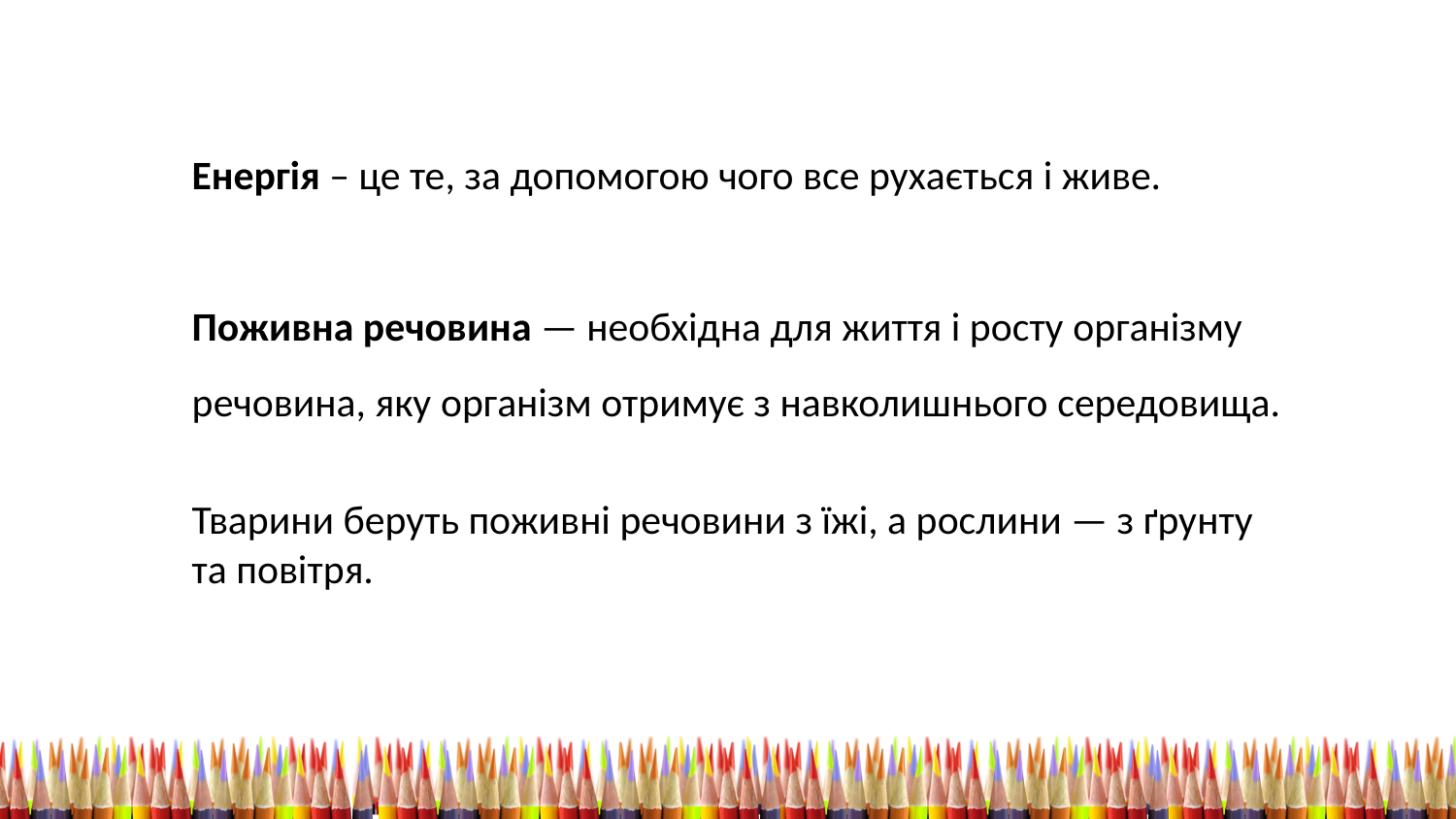

Енергія – це те, за допомогою чого все рухається і живе.

Поживна речовина — необхідна для життя і росту організму
речовина, яку організм отримує з навколишнього середовища.

Тварини беруть поживні речовини з їжі, а рослини — з ґрунту
та повітря.